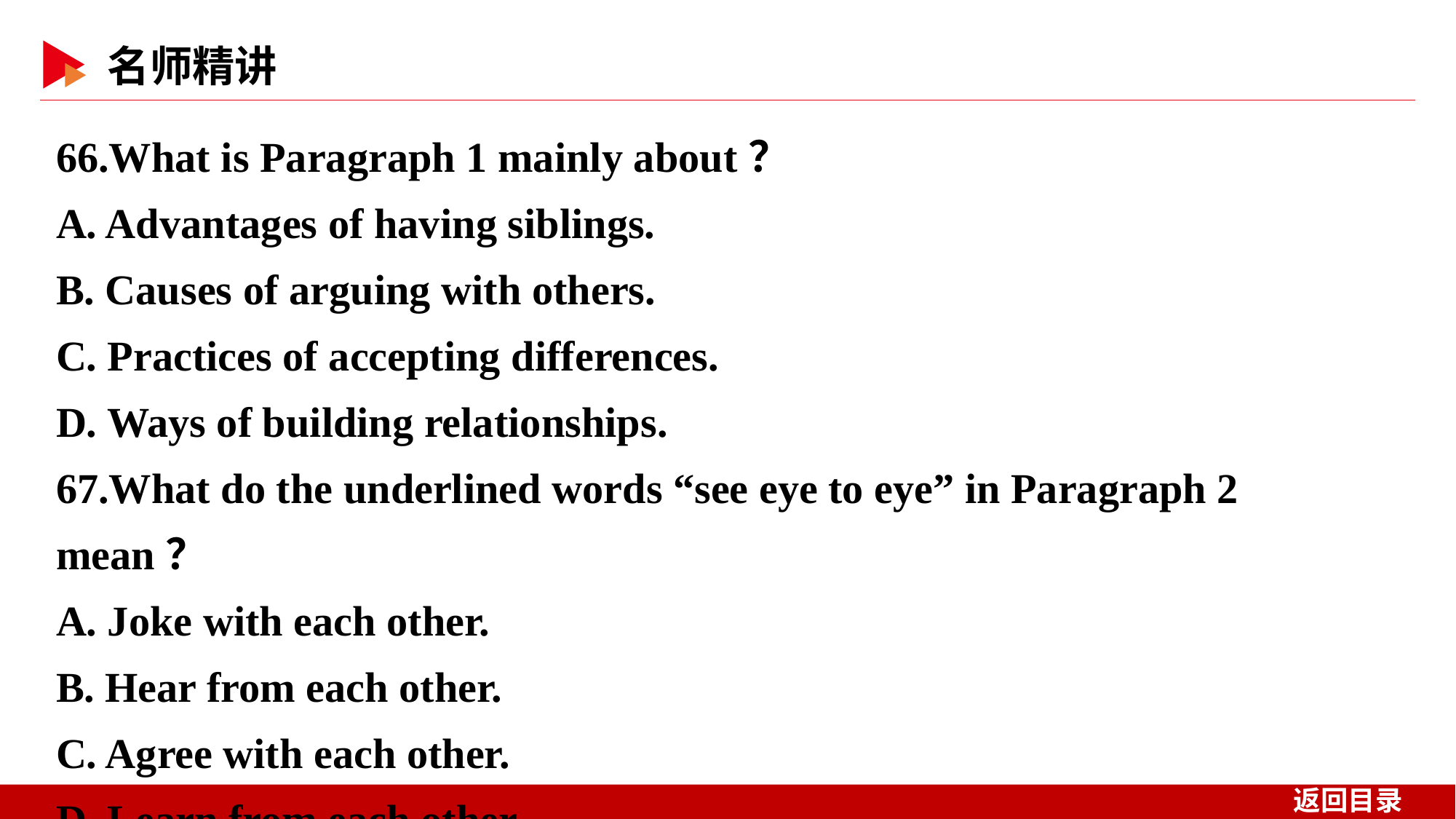

66.What is Paragraph 1 mainly about？
A. Advantages of having siblings.
B. Causes of arguing with others.
C. Practices of accepting differences.
D. Ways of building relationships.
67.What do the underlined words “see eye to eye” in Paragraph 2 mean？
A. Joke with each other.
B. Hear from each other.
C. Agree with each other.
D. Learn from each other.